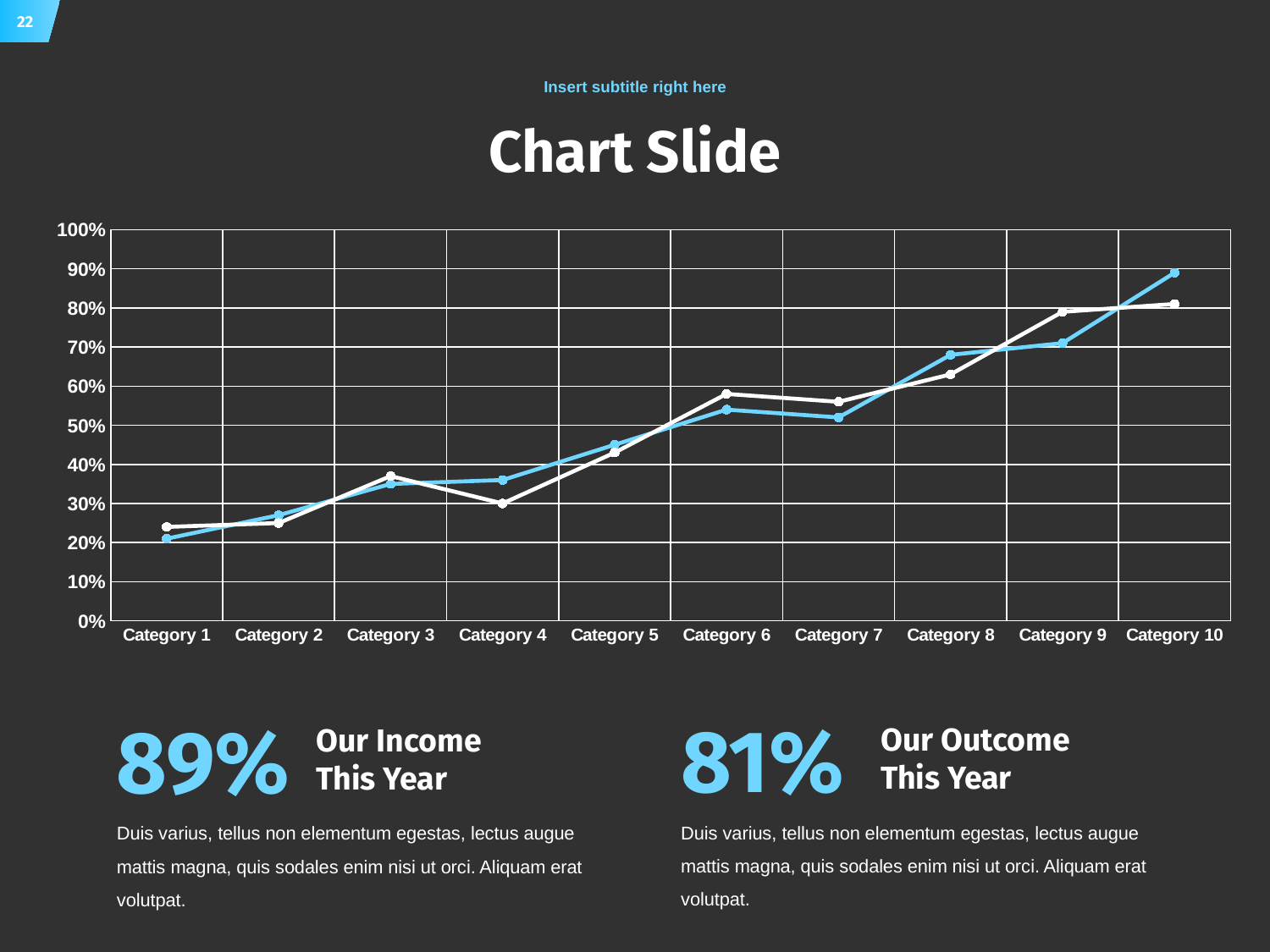

22
Insert subtitle right here
# Chart Slide

### Chart

| Category | Series 1 | Series 2 |
|---|---|---|
| Category 1 | 0.21 | 0.24 |
| Category 2 | 0.27 | 0.25 |
| Category 3 | 0.35 | 0.37 |
| Category 4 | 0.36 | 0.3 |
| Category 5 | 0.45 | 0.43 |
| Category 6 | 0.54 | 0.58 |
| Category 7 | 0.52 | 0.56 |
| Category 8 | 0.68 | 0.63 |
| Category 9 | 0.71 | 0.79 |
| Category 10 | 0.89 | 0.81 |
81%
89%
Our Outcome
This Year
Our Income
This Year
Duis varius, tellus non elementum egestas, lectus augue mattis magna, quis sodales enim nisi ut orci. Aliquam erat volutpat.
Duis varius, tellus non elementum egestas, lectus augue mattis magna, quis sodales enim nisi ut orci. Aliquam erat volutpat.